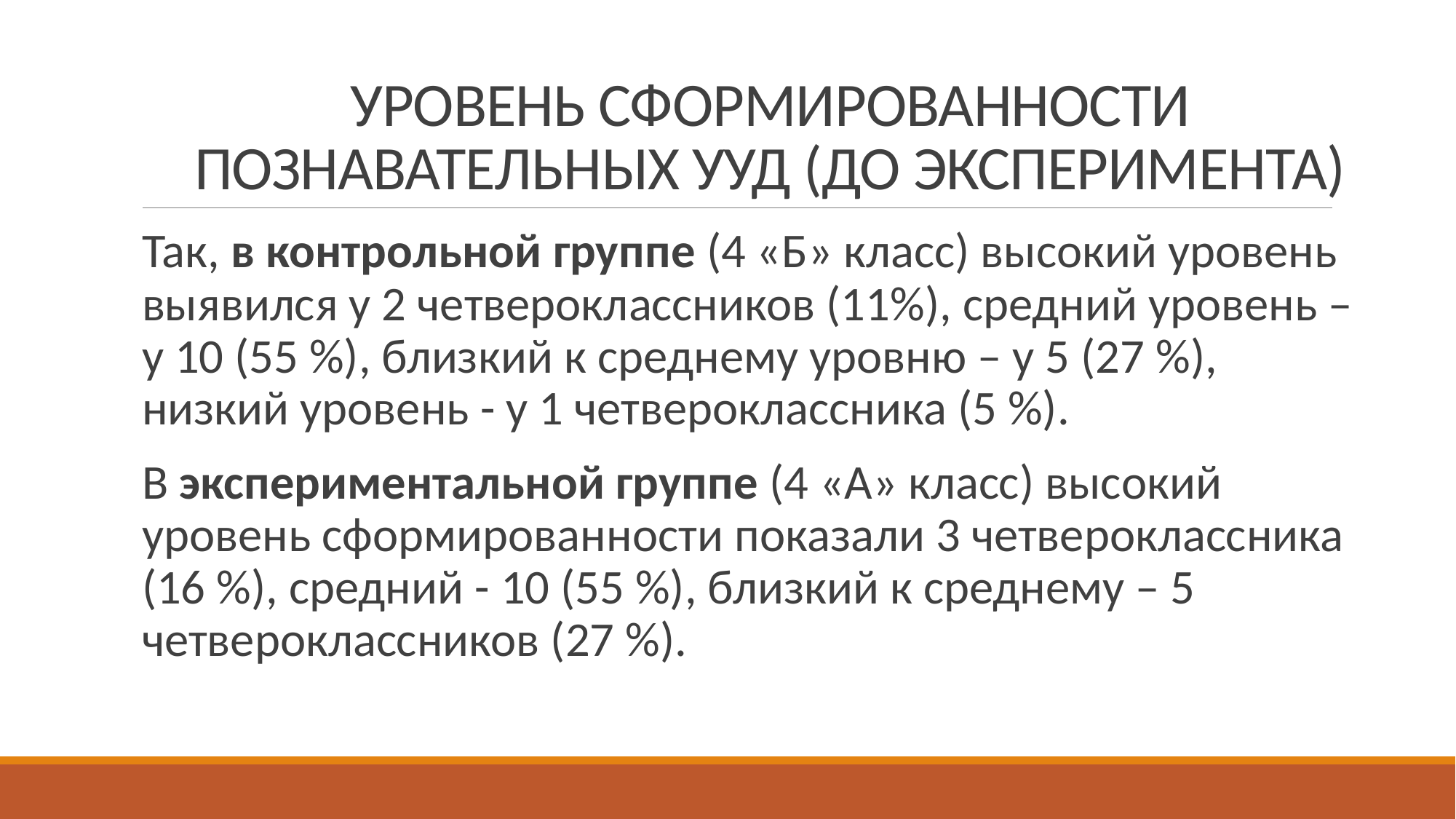

# УРОВЕНЬ СФОРМИРОВАННОСТИ ПОЗНАВАТЕЛЬНЫХ УУД (ДО ЭКСПЕРИМЕНТА)
Так, в контрольной группе (4 «Б» класс) высокий уровень выявился у 2 четвероклассников (11%), средний уровень – у 10 (55 %), близкий к среднему уровню – у 5 (27 %), низкий уровень - у 1 четвероклассника (5 %).
В экспериментальной группе (4 «А» класс) высокий уровень сформированности показали 3 четвероклассника (16 %), средний - 10 (55 %), близкий к среднему – 5 четвероклассников (27 %).